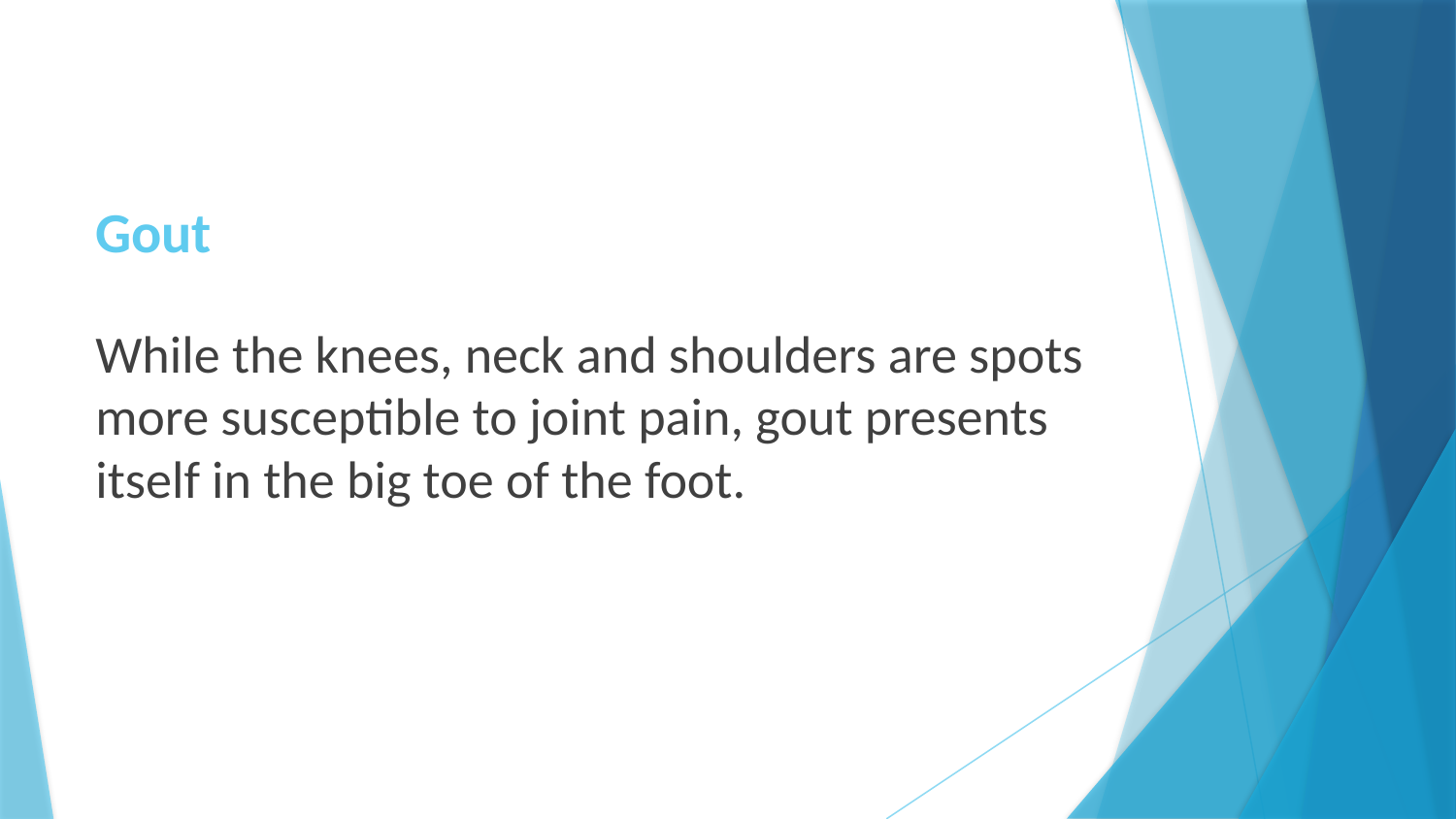

# Gout
While the knees, neck and shoulders are spots more susceptible to joint pain, gout presents itself in the big toe of the foot.